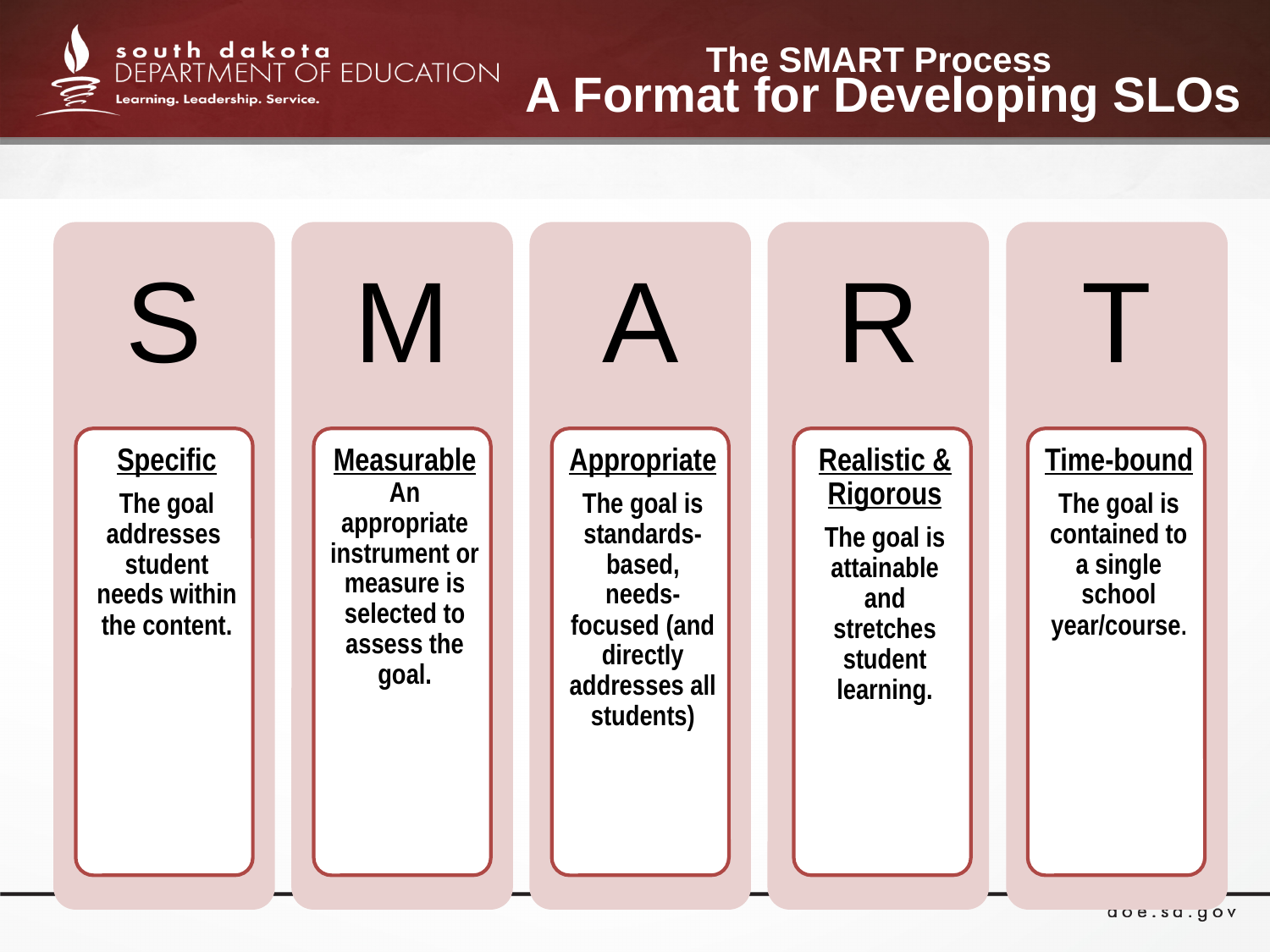

# The SMART Process A Format for Developing SLOs
S
Specific
The goal addresses  student needs within the content.
M
Measurable An appropriate instrument or measure is selected to assess the goal.
A
Appropriate
The goal is standards-based, needs-focused (and directly addresses all students)
R
Realistic & Rigorous
The goal is attainable and stretches student learning.
T
Time-bound
The goal is contained to a single school year/course.